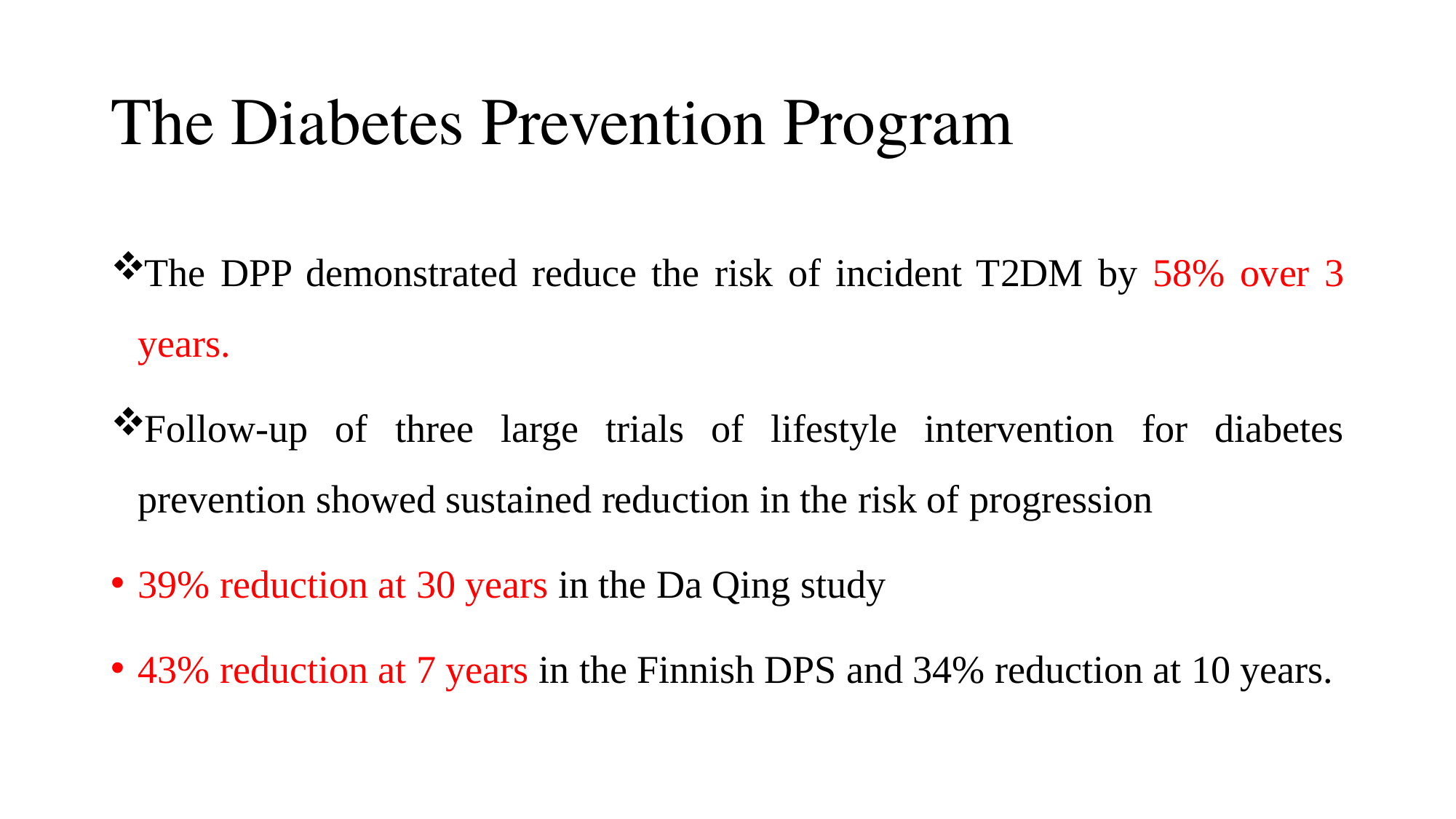

# The Diabetes Prevention Program
The DPP demonstrated reduce the risk of incident T2DM by 58% over 3 years.
Follow-up of three large trials of lifestyle intervention for diabetes prevention showed sustained reduction in the risk of progression
39% reduction at 30 years in the Da Qing study
43% reduction at 7 years in the Finnish DPS and 34% reduction at 10 years.